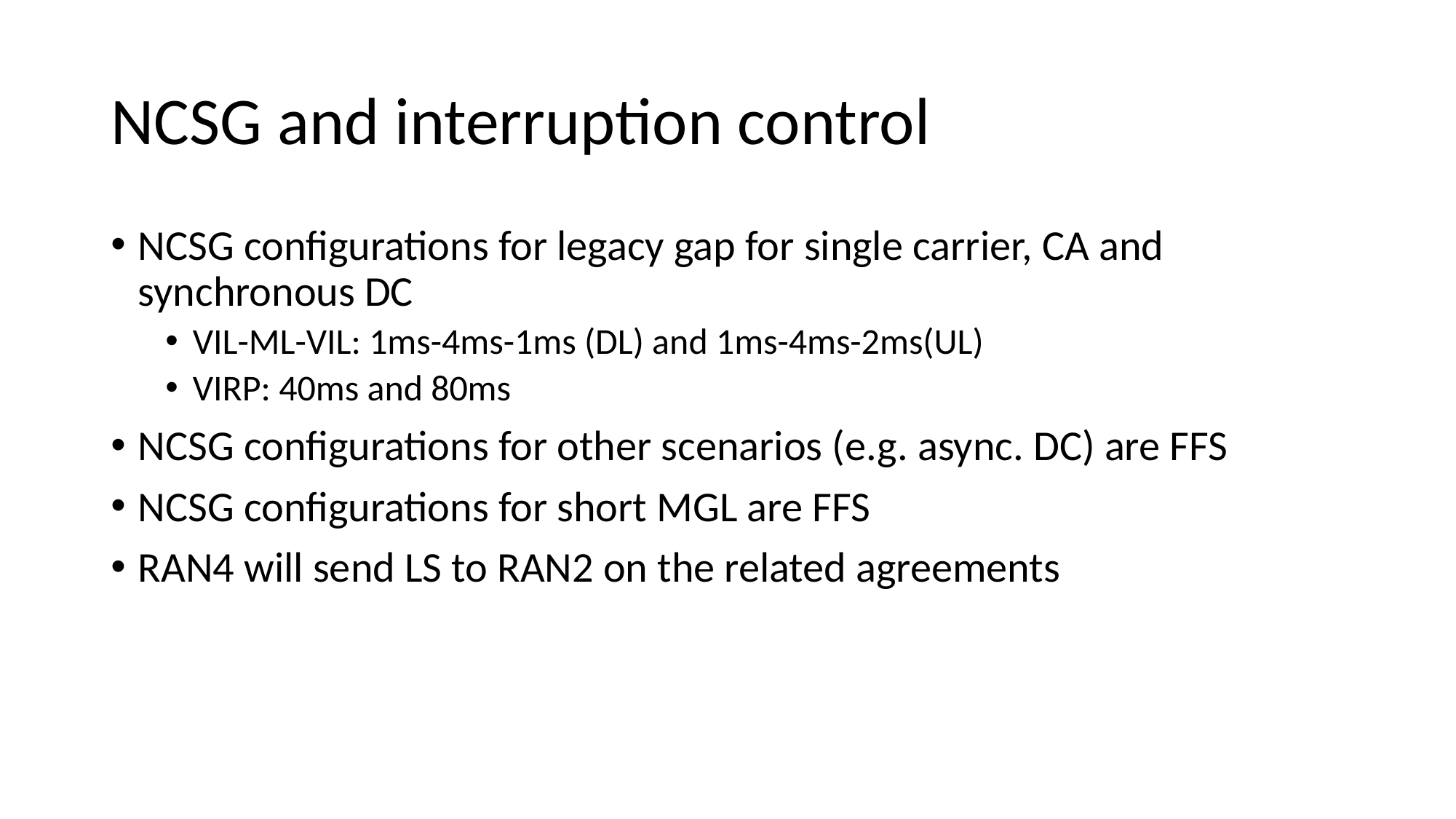

# NCSG and interruption control
NCSG configurations for legacy gap for single carrier, CA and synchronous DC
VIL-ML-VIL: 1ms-4ms-1ms (DL) and 1ms-4ms-2ms(UL)
VIRP: 40ms and 80ms
NCSG configurations for other scenarios (e.g. async. DC) are FFS
NCSG configurations for short MGL are FFS
RAN4 will send LS to RAN2 on the related agreements